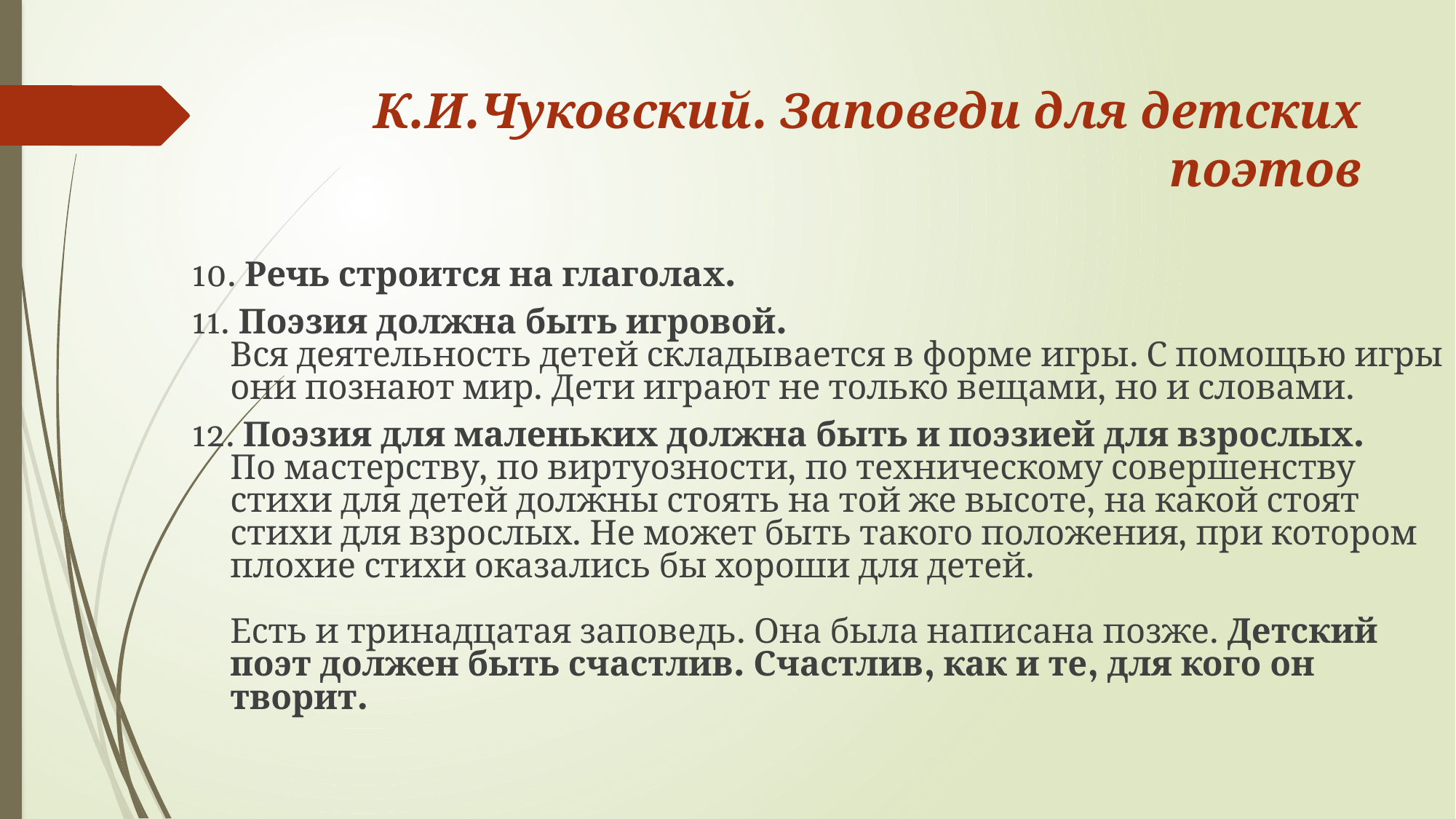

# К.И.Чуковский. Заповеди для детских поэтов
10. Речь строится на глаголах.
11. Поэзия должна быть игровой. 
Вся деятельность детей складывается в форме игры. С помощью игры они познают мир. Дети играют не только вещами, но и словами.
12. Поэзия для маленьких должна быть и поэзией для взрослых. 
По мастерству, по виртуозности, по техническому совершенству стихи для детей должны стоять на той же высоте, на какой стоят стихи для взрослых. Не может быть такого положения, при котором плохие стихи оказались бы хороши для детей. 
Есть и тринадцатая заповедь. Она была написана позже. Детский поэт должен быть счастлив. Счастлив, как и те, для кого он творит.